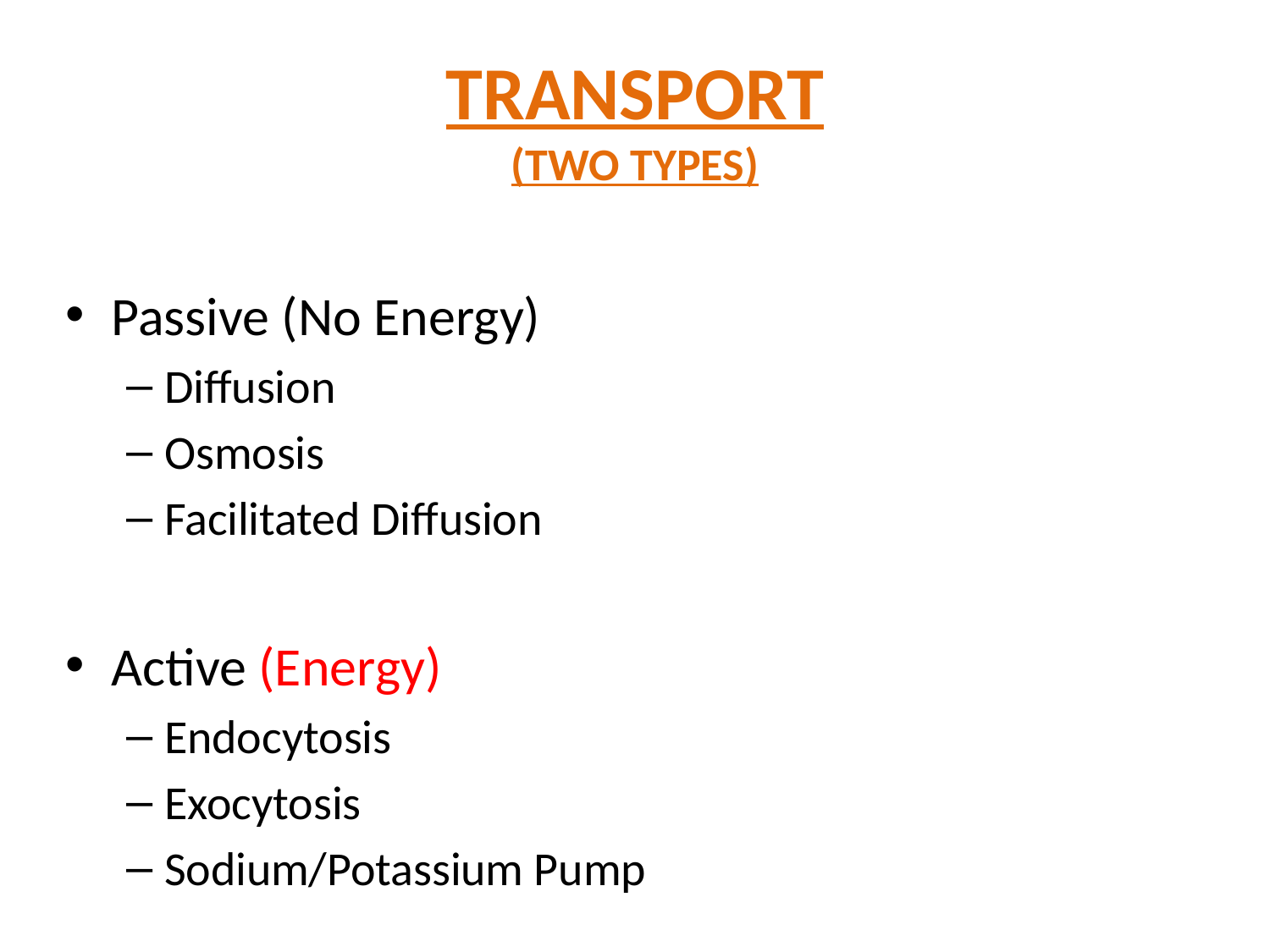

# TRANSPORT (TWO TYPES)
Passive (No Energy)
Diffusion
Osmosis
Facilitated Diffusion

Active (Energy)
Endocytosis
Exocytosis
Sodium/Potassium Pump